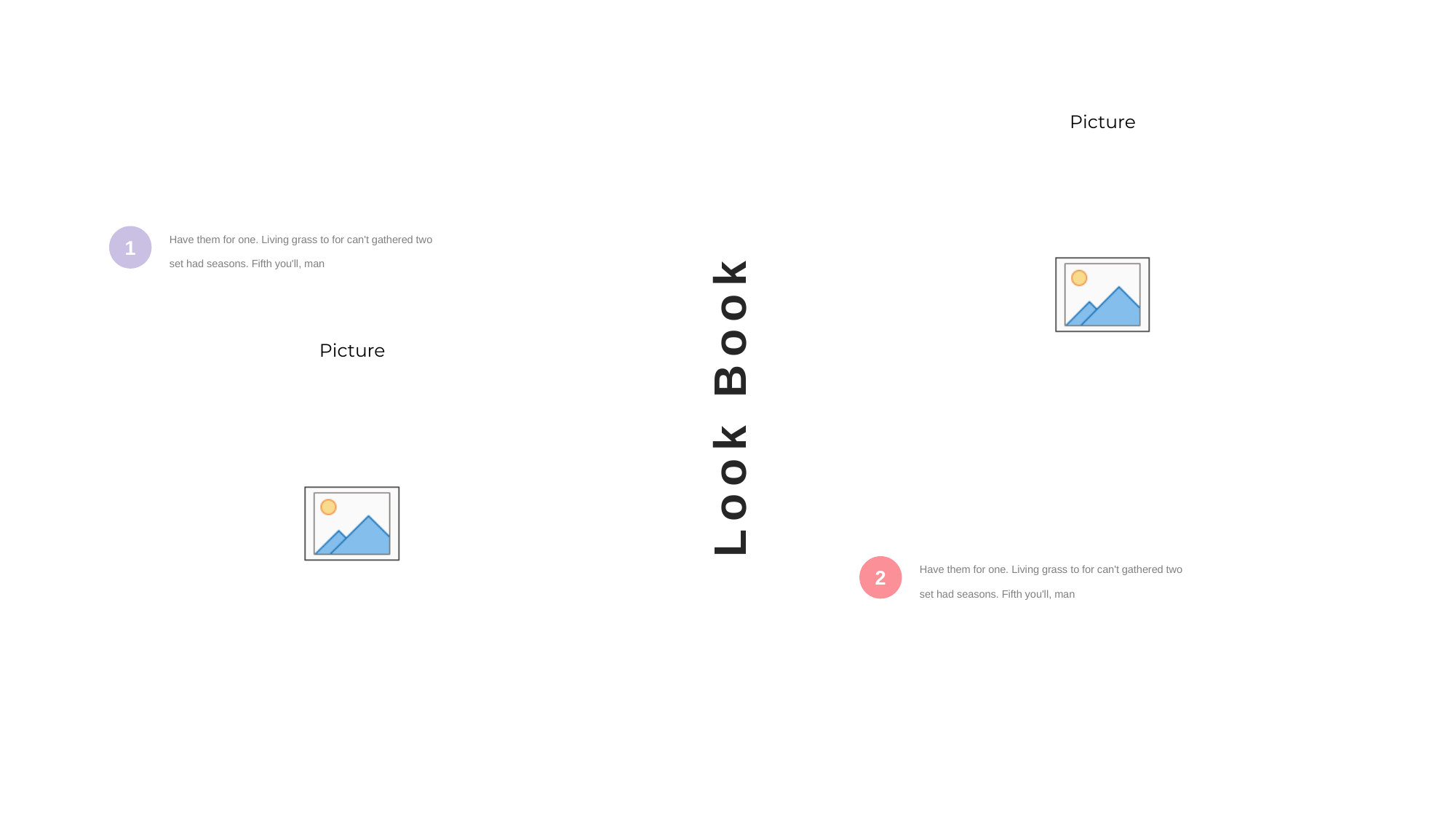

Have them for one. Living grass to for can't gathered two set had seasons. Fifth you'll, man

1

Look Book
Have them for one. Living grass to for can't gathered two set had seasons. Fifth you'll, man

2